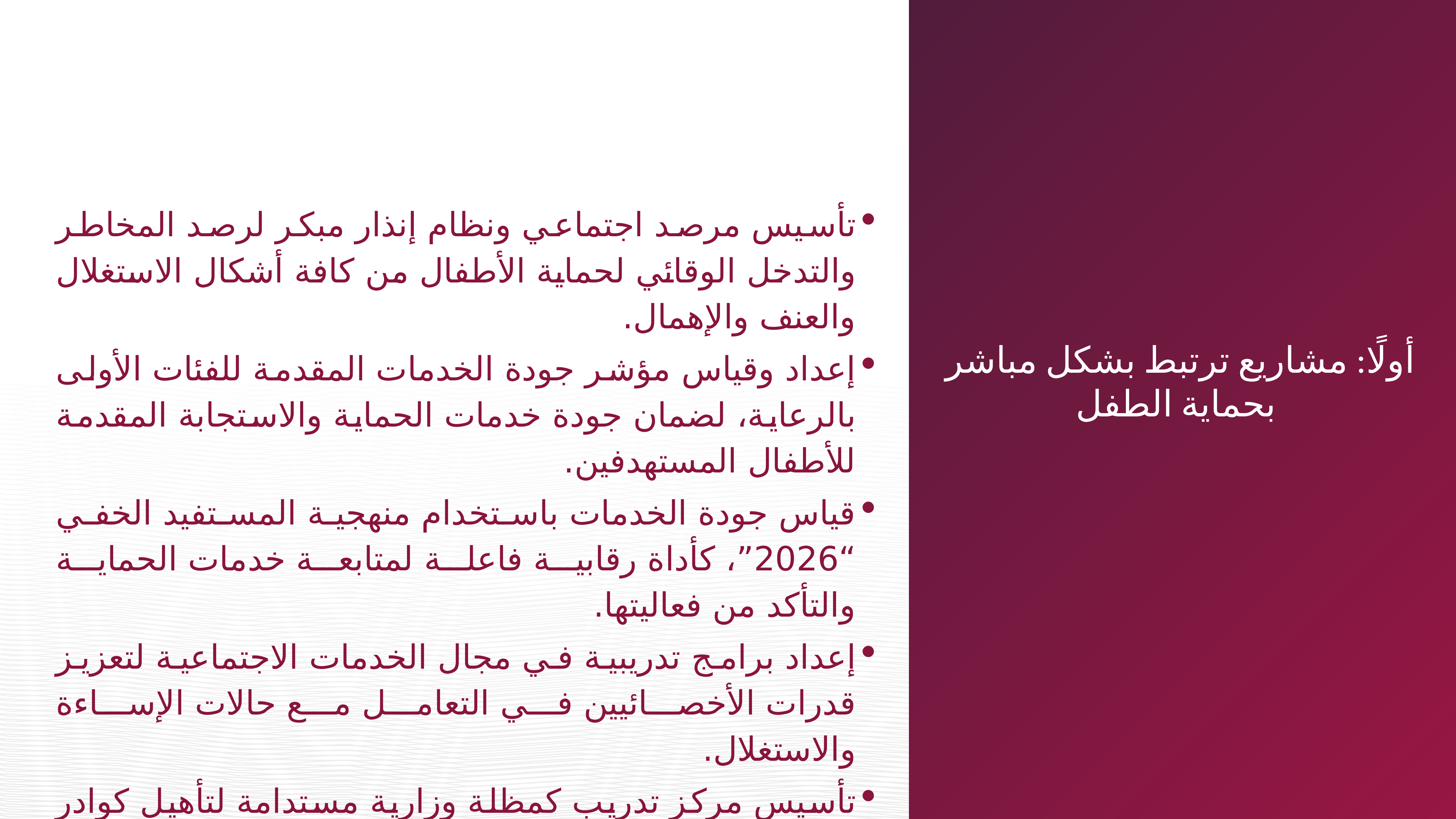

تأسيس مرصد اجتماعي ونظام إنذار مبكر لرصد المخاطر والتدخل الوقائي لحماية الأطفال من كافة أشكال الاستغلال والعنف والإهمال.
إعداد وقياس مؤشر جودة الخدمات المقدمة للفئات الأولى بالرعاية، لضمان جودة خدمات الحماية والاستجابة المقدمة للأطفال المستهدفين.
قياس جودة الخدمات باستخدام منهجية المستفيد الخفي “2026”، كأداة رقابية فاعلة لمتابعة خدمات الحماية والتأكد من فعاليتها.
إعداد برامج تدريبية في مجال الخدمات الاجتماعية لتعزيز قدرات الأخصائيين في التعامل مع حالات الإساءة والاستغلال.
تأسيس مركز تدريب كمظلة وزارية مستدامة لتأهيل كوادر الحماية.
# أولًا: مشاريع ترتبط بشكل مباشر بحماية الطفل